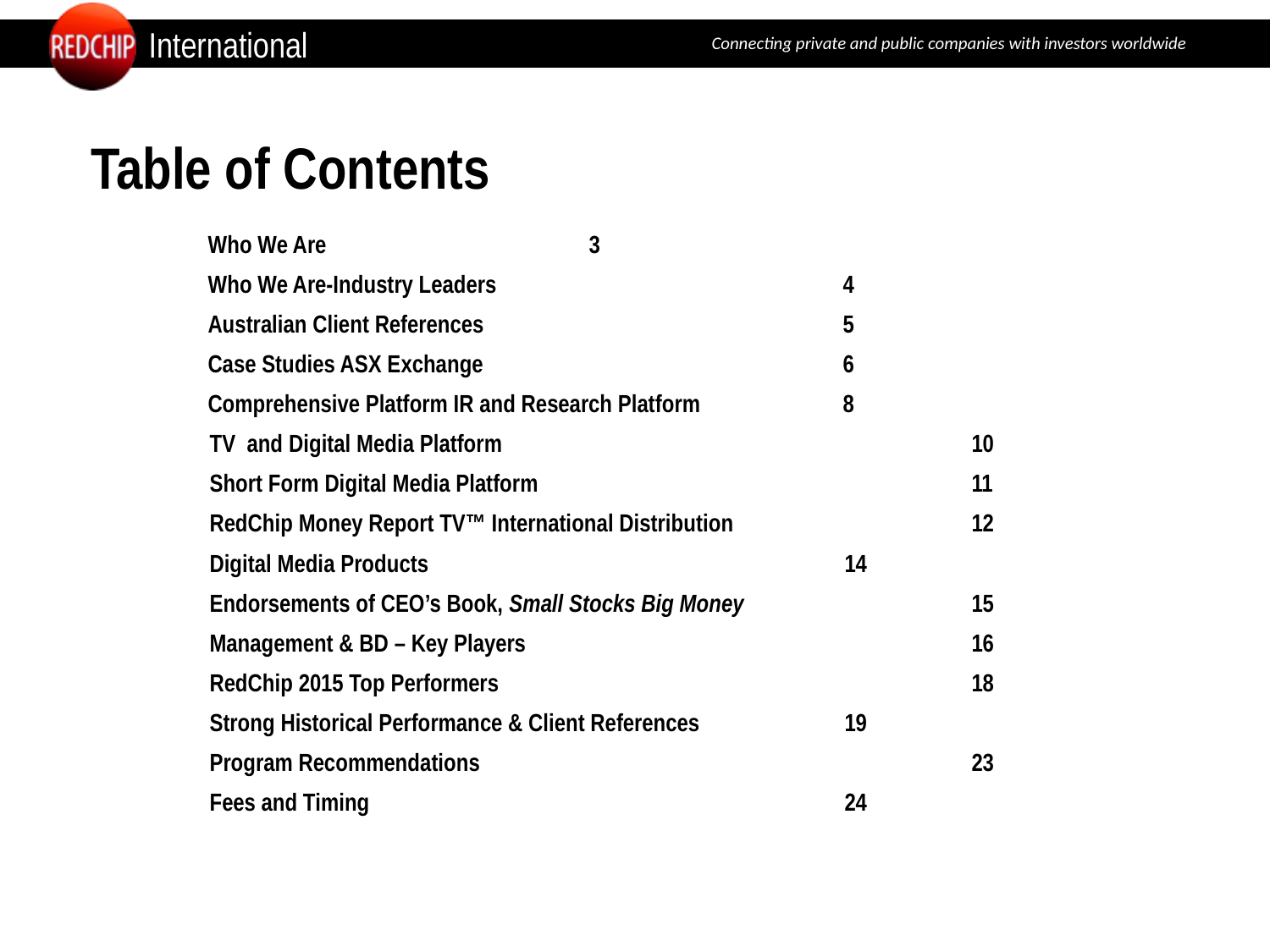

# Table of Contents

Who We Are			3
Who We Are-Industry Leaders			4
Australian Client References			5
Case Studies ASX Exchange			6
Comprehensive Platform IR and Research Platform		8
TV  and Digital Media Platform				10
Short Form Digital Media Platform				11
RedChip Money Report TV™ International Distribution 		12
Digital Media Products				14
Endorsements of CEO’s Book, Small Stocks Big Money		15
Management & BD – Key Players				16
RedChip 2015 Top Performers				18
Strong Historical Performance & Client References		19
Program Recommendations				23
Fees and Timing				24